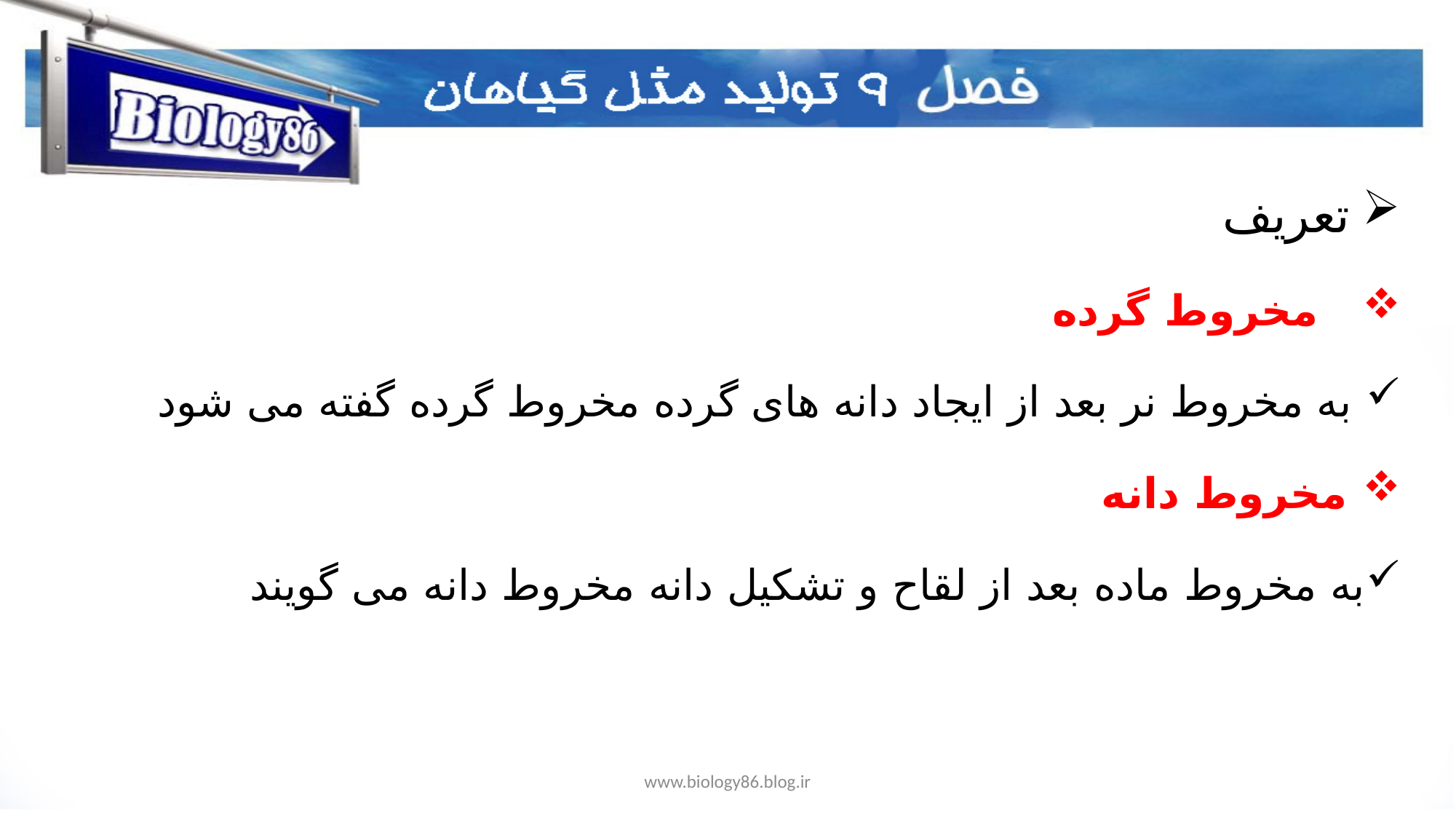

تعریف
   مخروط گرده
 به مخروط نر بعد از ایجاد دانه های گرده مخروط گرده گفته می شود
 مخروط دانه
به مخروط ماده بعد از لقاح و تشکیل دانه مخروط دانه می گویند

www.biology86.blog.ir